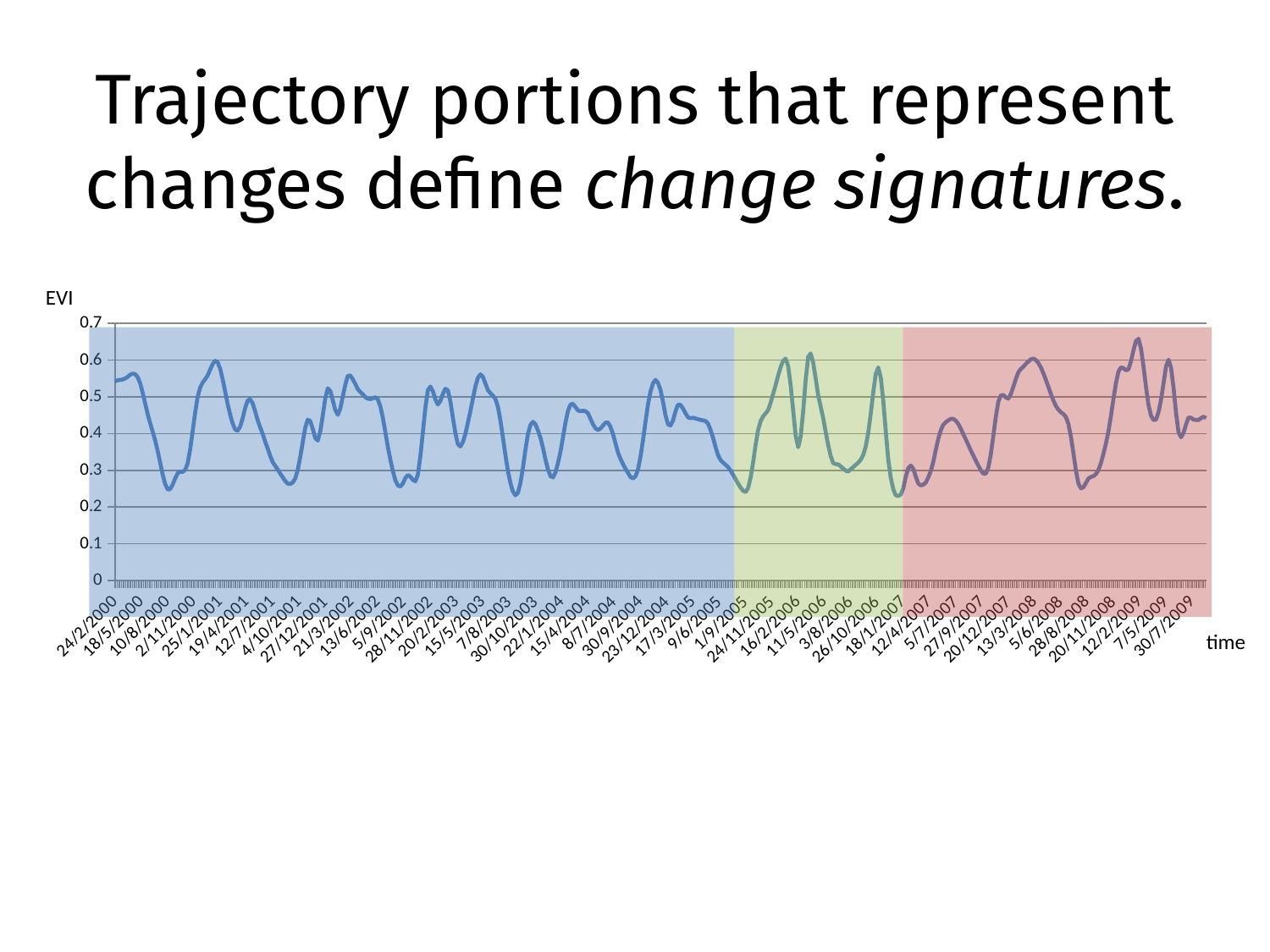

# Trajectory portions that represent changes define change signatures.
EVI

### Chart

| Category |  |
|---|---|
| 36580 | 0.542 |
| 36588 | 0.545 |
| 36596 | 0.546 |
| 36604 | 0.547 |
| 36612 | 0.55 |
| 36620 | 0.554 |
| 36628 | 0.56 |
| 36636 | 0.563 |
| 36644 | 0.5620000000000004 |
| 36652 | 0.554 |
| 36660 | 0.537 |
| 36668 | 0.512 |
| 36676 | 0.48300000000000015 |
| 36684 | 0.454 |
| 36692 | 0.4290000000000002 |
| 36700 | 0.4060000000000001 |
| 36708 | 0.3820000000000002 |
| 36716 | 0.35400000000000015 |
| 36724 | 0.3220000000000002 |
| 36732 | 0.28900000000000015 |
| 36740 | 0.263 |
| 36748 | 0.24800000000000008 |
| 36756 | 0.24900000000000008 |
| 36764 | 0.261 |
| 36772 | 0.278 |
| 36780 | 0.29200000000000015 |
| 36788 | 0.2960000000000002 |
| 36796 | 0.2960000000000002 |
| 36804 | 0.3010000000000002 |
| 36812 | 0.3190000000000002 |
| 36820 | 0.35700000000000015 |
| 36828 | 0.4060000000000001 |
| 36836 | 0.457 |
| 36844 | 0.5 |
| 36852 | 0.525 |
| 36860 | 0.539 |
| 36868 | 0.548 |
| 36876 | 0.558 |
| 36884 | 0.574 |
| 36892 | 0.589 |
| 36900 | 0.598 |
| 36908 | 0.594 |
| 36916 | 0.5760000000000003 |
| 36924 | 0.547 |
| 36932 | 0.514 |
| 36940 | 0.48000000000000015 |
| 36948 | 0.451 |
| 36956 | 0.4270000000000002 |
| 36964 | 0.41100000000000014 |
| 36972 | 0.4080000000000001 |
| 36980 | 0.41900000000000015 |
| 36988 | 0.442 |
| 36996 | 0.4700000000000001 |
| 37004 | 0.49000000000000016 |
| 37012 | 0.4930000000000002 |
| 37020 | 0.48200000000000015 |
| 37028 | 0.46 |
| 37036 | 0.43600000000000017 |
| 37044 | 0.41700000000000015 |
| 37052 | 0.39900000000000024 |
| 37060 | 0.37800000000000017 |
| 37068 | 0.3590000000000002 |
| 37076 | 0.33900000000000025 |
| 37084 | 0.3220000000000002 |
| 37092 | 0.31200000000000017 |
| 37100 | 0.3020000000000002 |
| 37108 | 0.29100000000000015 |
| 37116 | 0.2810000000000001 |
| 37124 | 0.271 |
| 37132 | 0.264 |
| 37140 | 0.263 |
| 37148 | 0.267 |
| 37156 | 0.278 |
| 37164 | 0.3010000000000002 |
| 37172 | 0.33600000000000024 |
| 37180 | 0.37700000000000017 |
| 37188 | 0.41600000000000015 |
| 37196 | 0.43800000000000017 |
| 37204 | 0.43400000000000016 |
| 37212 | 0.41300000000000014 |
| 37220 | 0.3880000000000002 |
| 37228 | 0.38100000000000017 |
| 37236 | 0.4060000000000001 |
| 37244 | 0.45 |
| 37252 | 0.49600000000000016 |
| 37260 | 0.523 |
| 37268 | 0.516 |
| 37276 | 0.49000000000000016 |
| 37284 | 0.464 |
| 37292 | 0.451 |
| 37300 | 0.4680000000000001 |
| 37308 | 0.501 |
| 37316 | 0.533 |
| 37324 | 0.557 |
| 37332 | 0.558 |
| 37340 | 0.548 |
| 37348 | 0.535 |
| 37356 | 0.521 |
| 37364 | 0.513 |
| 37372 | 0.507 |
| 37380 | 0.49900000000000017 |
| 37388 | 0.49500000000000016 |
| 37396 | 0.4940000000000002 |
| 37404 | 0.49600000000000016 |
| 37412 | 0.49900000000000017 |
| 37420 | 0.4930000000000002 |
| 37428 | 0.47400000000000014 |
| 37436 | 0.443 |
| 37444 | 0.4040000000000001 |
| 37452 | 0.3640000000000002 |
| 37460 | 0.32900000000000024 |
| 37468 | 0.2980000000000002 |
| 37476 | 0.273 |
| 37484 | 0.259 |
| 37492 | 0.256 |
| 37500 | 0.264 |
| 37508 | 0.2790000000000001 |
| 37516 | 0.28700000000000014 |
| 37524 | 0.2830000000000001 |
| 37532 | 0.274 |
| 37540 | 0.27 |
| 37548 | 0.28800000000000014 |
| 37556 | 0.33700000000000024 |
| 37564 | 0.403 |
| 37572 | 0.47100000000000014 |
| 37580 | 0.518 |
| 37588 | 0.528 |
| 37596 | 0.515 |
| 37604 | 0.4930000000000002 |
| 37612 | 0.47900000000000015 |
| 37620 | 0.4890000000000002 |
| 37628 | 0.508 |
| 37636 | 0.522 |
| 37644 | 0.518 |
| 37652 | 0.4870000000000002 |
| 37660 | 0.443 |
| 37668 | 0.401 |
| 37676 | 0.37100000000000016 |
| 37684 | 0.3650000000000002 |
| 37692 | 0.37700000000000017 |
| 37700 | 0.39900000000000024 |
| 37708 | 0.43000000000000016 |
| 37716 | 0.461 |
| 37724 | 0.49500000000000016 |
| 37732 | 0.528 |
| 37740 | 0.552 |
| 37748 | 0.561 |
| 37756 | 0.554 |
| 37764 | 0.536 |
| 37772 | 0.518 |
| 37780 | 0.51 |
| 37788 | 0.503 |
| 37796 | 0.4940000000000002 |
| 37804 | 0.47300000000000014 |
| 37812 | 0.43500000000000016 |
| 37820 | 0.3890000000000002 |
| 37828 | 0.3410000000000001 |
| 37836 | 0.2980000000000002 |
| 37844 | 0.265 |
| 37852 | 0.24200000000000008 |
| 37860 | 0.232 |
| 37868 | 0.23900000000000007 |
| 37876 | 0.265 |
| 37884 | 0.30700000000000016 |
| 37892 | 0.35600000000000015 |
| 37900 | 0.39900000000000024 |
| 37908 | 0.4240000000000002 |
| 37916 | 0.43200000000000016 |
| 37924 | 0.4250000000000002 |
| 37932 | 0.4080000000000001 |
| 37940 | 0.3880000000000002 |
| 37948 | 0.3610000000000002 |
| 37956 | 0.32900000000000024 |
| 37964 | 0.3020000000000002 |
| 37972 | 0.28400000000000014 |
| 37980 | 0.2810000000000001 |
| 37988 | 0.29500000000000015 |
| 37996 | 0.3200000000000002 |
| 38004 | 0.35100000000000015 |
| 38012 | 0.3900000000000002 |
| 38020 | 0.43000000000000016 |
| 38028 | 0.462 |
| 38036 | 0.47900000000000015 |
| 38044 | 0.48100000000000015 |
| 38052 | 0.47200000000000014 |
| 38060 | 0.463 |
| 38068 | 0.461 |
| 38076 | 0.462 |
| 38084 | 0.461 |
| 38092 | 0.455 |
| 38100 | 0.44 |
| 38108 | 0.4250000000000002 |
| 38116 | 0.41400000000000015 |
| 38124 | 0.41000000000000014 |
| 38132 | 0.41400000000000015 |
| 38140 | 0.4220000000000002 |
| 38148 | 0.43000000000000016 |
| 38156 | 0.43000000000000016 |
| 38164 | 0.41800000000000015 |
| 38172 | 0.39800000000000024 |
| 38180 | 0.37300000000000016 |
| 38188 | 0.34800000000000014 |
| 38196 | 0.33100000000000024 |
| 38204 | 0.31700000000000017 |
| 38212 | 0.3040000000000002 |
| 38220 | 0.29300000000000015 |
| 38228 | 0.2820000000000001 |
| 38236 | 0.278 |
| 38244 | 0.28400000000000014 |
| 38252 | 0.3030000000000002 |
| 38260 | 0.33800000000000024 |
| 38268 | 0.3830000000000002 |
| 38276 | 0.43300000000000016 |
| 38284 | 0.48000000000000015 |
| 38292 | 0.515 |
| 38300 | 0.537 |
| 38308 | 0.546 |
| 38316 | 0.538 |
| 38324 | 0.518 |
| 38332 | 0.4860000000000002 |
| 38340 | 0.449 |
| 38348 | 0.4250000000000002 |
| 38356 | 0.4220000000000002 |
| 38364 | 0.43600000000000017 |
| 38372 | 0.461 |
| 38380 | 0.47900000000000015 |
| 38388 | 0.47800000000000015 |
| 38396 | 0.4680000000000001 |
| 38404 | 0.455 |
| 38412 | 0.444 |
| 38420 | 0.442 |
| 38428 | 0.443 |
| 38436 | 0.441 |
| 38444 | 0.43900000000000017 |
| 38452 | 0.43700000000000017 |
| 38460 | 0.43600000000000017 |
| 38468 | 0.43400000000000016 |
| 38476 | 0.4270000000000002 |
| 38484 | 0.41000000000000014 |
| 38492 | 0.3880000000000002 |
| 38500 | 0.3630000000000002 |
| 38508 | 0.3410000000000001 |
| 38516 | 0.3280000000000002 |
| 38524 | 0.3210000000000002 |
| 38532 | 0.31500000000000017 |
| 38540 | 0.30900000000000016 |
| 38548 | 0.2990000000000002 |
| 38556 | 0.28800000000000014 |
| 38564 | 0.276 |
| 38572 | 0.264 |
| 38580 | 0.253 |
| 38588 | 0.24400000000000008 |
| 38596 | 0.24100000000000008 |
| 38604 | 0.252 |
| 38612 | 0.2810000000000001 |
| 38620 | 0.3220000000000002 |
| 38628 | 0.37000000000000016 |
| 38636 | 0.41000000000000014 |
| 38644 | 0.43400000000000016 |
| 38652 | 0.447 |
| 38660 | 0.455 |
| 38668 | 0.464 |
| 38676 | 0.4840000000000002 |
| 38684 | 0.508 |
| 38692 | 0.532 |
| 38700 | 0.558 |
| 38708 | 0.581 |
| 38716 | 0.598 |
| 38724 | 0.6040000000000003 |
| 38732 | 0.584 |
| 38740 | 0.532 |
| 38748 | 0.462 |
| 38756 | 0.39400000000000024 |
| 38764 | 0.3630000000000002 |
| 38772 | 0.39200000000000024 |
| 38780 | 0.461 |
| 38788 | 0.546 |
| 38796 | 0.6090000000000003 |
| 38804 | 0.6180000000000003 |
| 38812 | 0.593 |
| 38820 | 0.55 |
| 38828 | 0.504 |
| 38836 | 0.47300000000000014 |
| 38844 | 0.442 |
| 38852 | 0.4040000000000001 |
| 38860 | 0.3690000000000002 |
| 38868 | 0.33900000000000025 |
| 38876 | 0.3200000000000002 |
| 38884 | 0.31700000000000017 |
| 38892 | 0.31600000000000017 |
| 38900 | 0.31100000000000017 |
| 38908 | 0.3050000000000002 |
| 38916 | 0.2990000000000002 |
| 38924 | 0.2970000000000002 |
| 38932 | 0.3030000000000002 |
| 38940 | 0.30900000000000016 |
| 38948 | 0.31500000000000017 |
| 38956 | 0.3210000000000002 |
| 38964 | 0.32900000000000024 |
| 38972 | 0.3420000000000001 |
| 38980 | 0.3650000000000002 |
| 38988 | 0.402 |
| 38996 | 0.454 |
| 39004 | 0.512 |
| 39012 | 0.5620000000000004 |
| 39020 | 0.5800000000000001 |
| 39028 | 0.553 |
| 39036 | 0.49000000000000016 |
| 39044 | 0.4070000000000001 |
| 39052 | 0.33000000000000024 |
| 39060 | 0.2800000000000001 |
| 39068 | 0.24900000000000008 |
| 39076 | 0.232 |
| 39084 | 0.23 |
| 39092 | 0.234 |
| 39100 | 0.252 |
| 39108 | 0.2830000000000001 |
| 39116 | 0.3060000000000002 |
| 39124 | 0.31300000000000017 |
| 39132 | 0.3040000000000002 |
| 39140 | 0.2830000000000001 |
| 39148 | 0.264 |
| 39156 | 0.259 |
| 39164 | 0.261 |
| 39172 | 0.267 |
| 39180 | 0.2810000000000001 |
| 39188 | 0.2980000000000002 |
| 39196 | 0.3230000000000002 |
| 39204 | 0.35600000000000015 |
| 39212 | 0.3860000000000002 |
| 39220 | 0.40900000000000014 |
| 39228 | 0.4240000000000002 |
| 39236 | 0.4310000000000002 |
| 39244 | 0.43600000000000017 |
| 39252 | 0.44 |
| 39260 | 0.44 |
| 39268 | 0.43500000000000016 |
| 39276 | 0.4260000000000002 |
| 39284 | 0.41300000000000014 |
| 39292 | 0.39800000000000024 |
| 39300 | 0.3840000000000002 |
| 39308 | 0.3690000000000002 |
| 39316 | 0.35400000000000015 |
| 39324 | 0.34 |
| 39332 | 0.3260000000000002 |
| 39340 | 0.31300000000000017 |
| 39348 | 0.30000000000000016 |
| 39356 | 0.29100000000000015 |
| 39364 | 0.29100000000000015 |
| 39372 | 0.30800000000000016 |
| 39380 | 0.3440000000000001 |
| 39388 | 0.39400000000000024 |
| 39396 | 0.446 |
| 39404 | 0.4870000000000002 |
| 39412 | 0.504 |
| 39420 | 0.505 |
| 39428 | 0.49800000000000016 |
| 39436 | 0.49500000000000016 |
| 39444 | 0.508 |
| 39452 | 0.528 |
| 39460 | 0.549 |
| 39468 | 0.567 |
| 39476 | 0.5760000000000003 |
| 39484 | 0.582 |
| 39492 | 0.59 |
| 39500 | 0.596 |
| 39508 | 0.6020000000000003 |
| 39516 | 0.6040000000000003 |
| 39524 | 0.6000000000000003 |
| 39532 | 0.592 |
| 39540 | 0.5800000000000001 |
| 39548 | 0.564 |
| 39556 | 0.546 |
| 39564 | 0.527 |
| 39572 | 0.508 |
| 39580 | 0.49000000000000016 |
| 39588 | 0.47500000000000014 |
| 39596 | 0.465 |
| 39604 | 0.458 |
| 39612 | 0.453 |
| 39620 | 0.445 |
| 39628 | 0.4260000000000002 |
| 39636 | 0.39100000000000024 |
| 39644 | 0.34600000000000014 |
| 39652 | 0.2990000000000002 |
| 39660 | 0.264 |
| 39668 | 0.251 |
| 39676 | 0.254 |
| 39684 | 0.266 |
| 39692 | 0.278 |
| 39700 | 0.2820000000000001 |
| 39708 | 0.28400000000000014 |
| 39716 | 0.29000000000000015 |
| 39724 | 0.3010000000000002 |
| 39732 | 0.3200000000000002 |
| 39740 | 0.3450000000000001 |
| 39748 | 0.37300000000000016 |
| 39756 | 0.4070000000000001 |
| 39764 | 0.449 |
| 39772 | 0.49500000000000016 |
| 39780 | 0.538 |
| 39788 | 0.569 |
| 39796 | 0.5800000000000001 |
| 39804 | 0.5780000000000003 |
| 39812 | 0.572 |
| 39820 | 0.5750000000000003 |
| 39828 | 0.597 |
| 39836 | 0.6270000000000003 |
| 39844 | 0.6520000000000004 |
| 39852 | 0.6580000000000004 |
| 39860 | 0.6310000000000003 |
| 39868 | 0.583 |
| 39876 | 0.527 |
| 39884 | 0.47800000000000015 |
| 39892 | 0.449 |
| 39900 | 0.43700000000000017 |
| 39908 | 0.43800000000000017 |
| 39916 | 0.458 |
| 39924 | 0.4920000000000002 |
| 39932 | 0.537 |
| 39940 | 0.583 |
| 39948 | 0.6010000000000003 |
| 39956 | 0.5790000000000003 |
| 39964 | 0.525 |
| 39972 | 0.456 |
| 39980 | 0.403 |
| 39988 | 0.3900000000000002 |
| 39996 | 0.402 |
| 40004 | 0.4250000000000002 |
| 40012 | 0.444 |
| 40020 | 0.443 |
| 40028 | 0.43800000000000017 |
| 40036 | 0.43700000000000017 |
| 40044 | 0.43700000000000017 |
| 40052 | 0.442 |
| 40060 | 0.446 |
| 40068 | 0.442 |
time